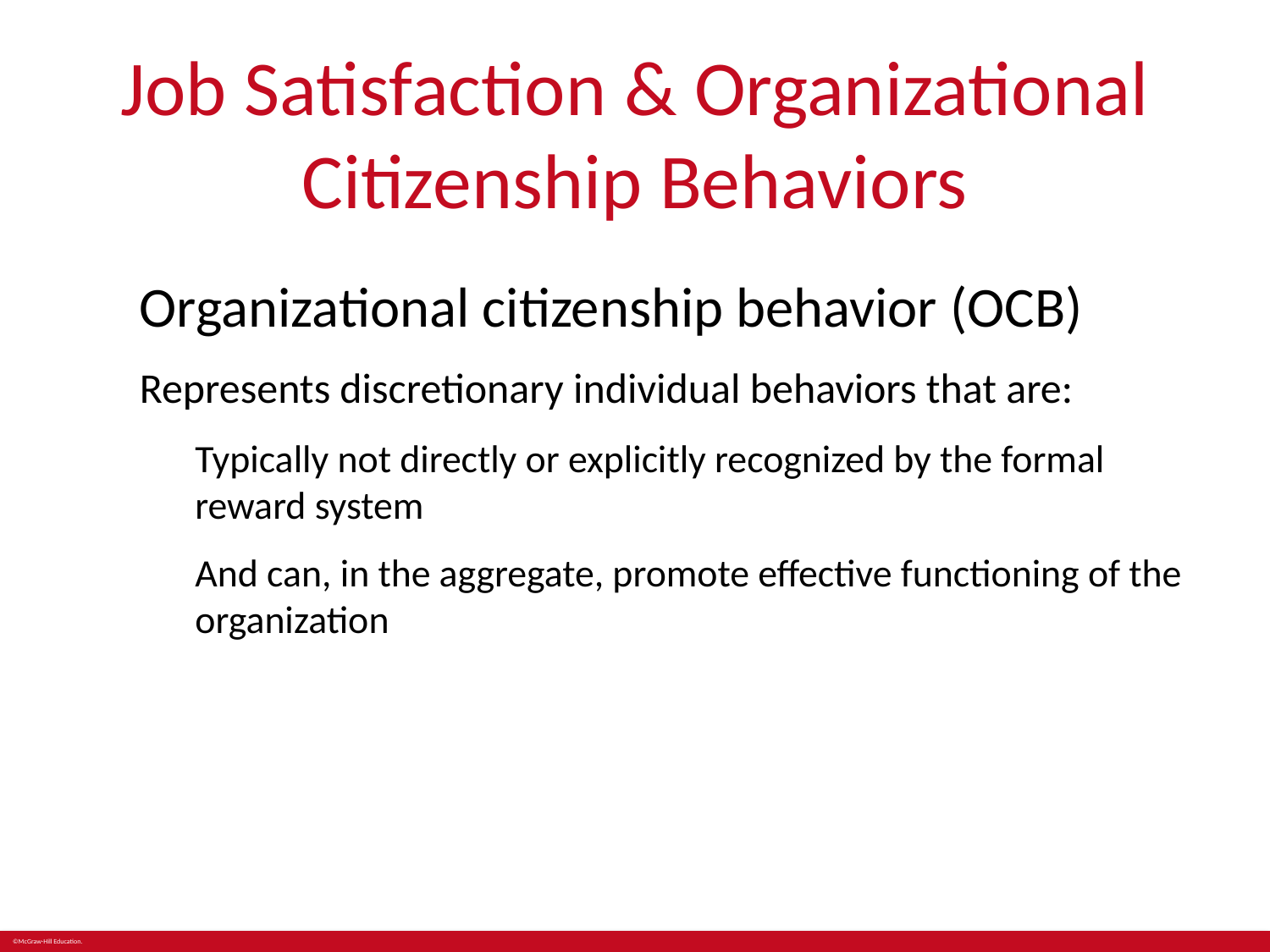

# Job Satisfaction & Organizational Citizenship Behaviors
Organizational citizenship behavior (OCB)
Represents discretionary individual behaviors that are:
Typically not directly or explicitly recognized by the formal reward system
And can, in the aggregate, promote effective functioning of the organization